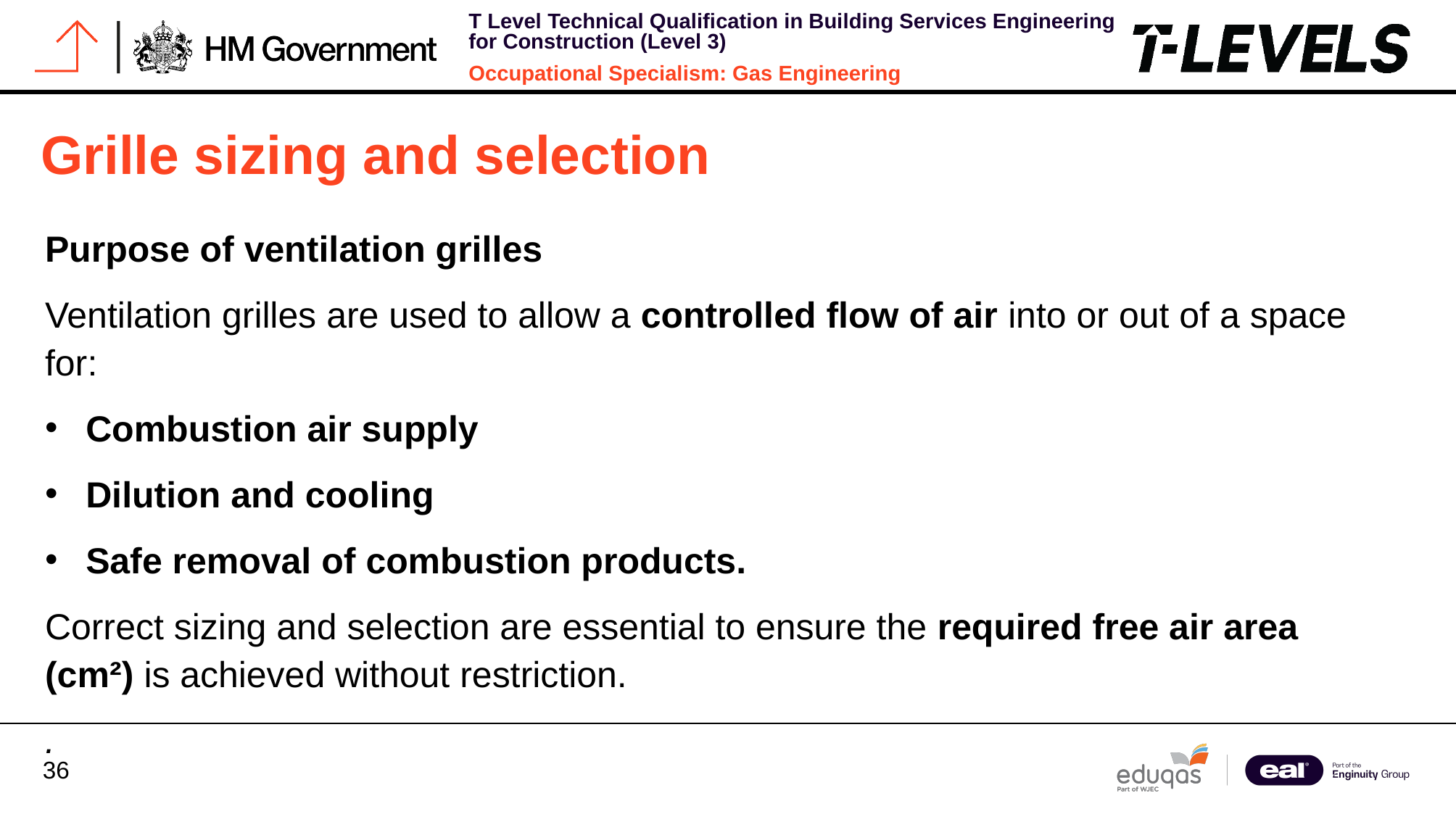

# Grille sizing and selection
Purpose of ventilation grilles
Ventilation grilles are used to allow a controlled flow of air into or out of a space for:
Combustion air supply
Dilution and cooling
Safe removal of combustion products.
Correct sizing and selection are essential to ensure the required free air area (cm²) is achieved without restriction.
.